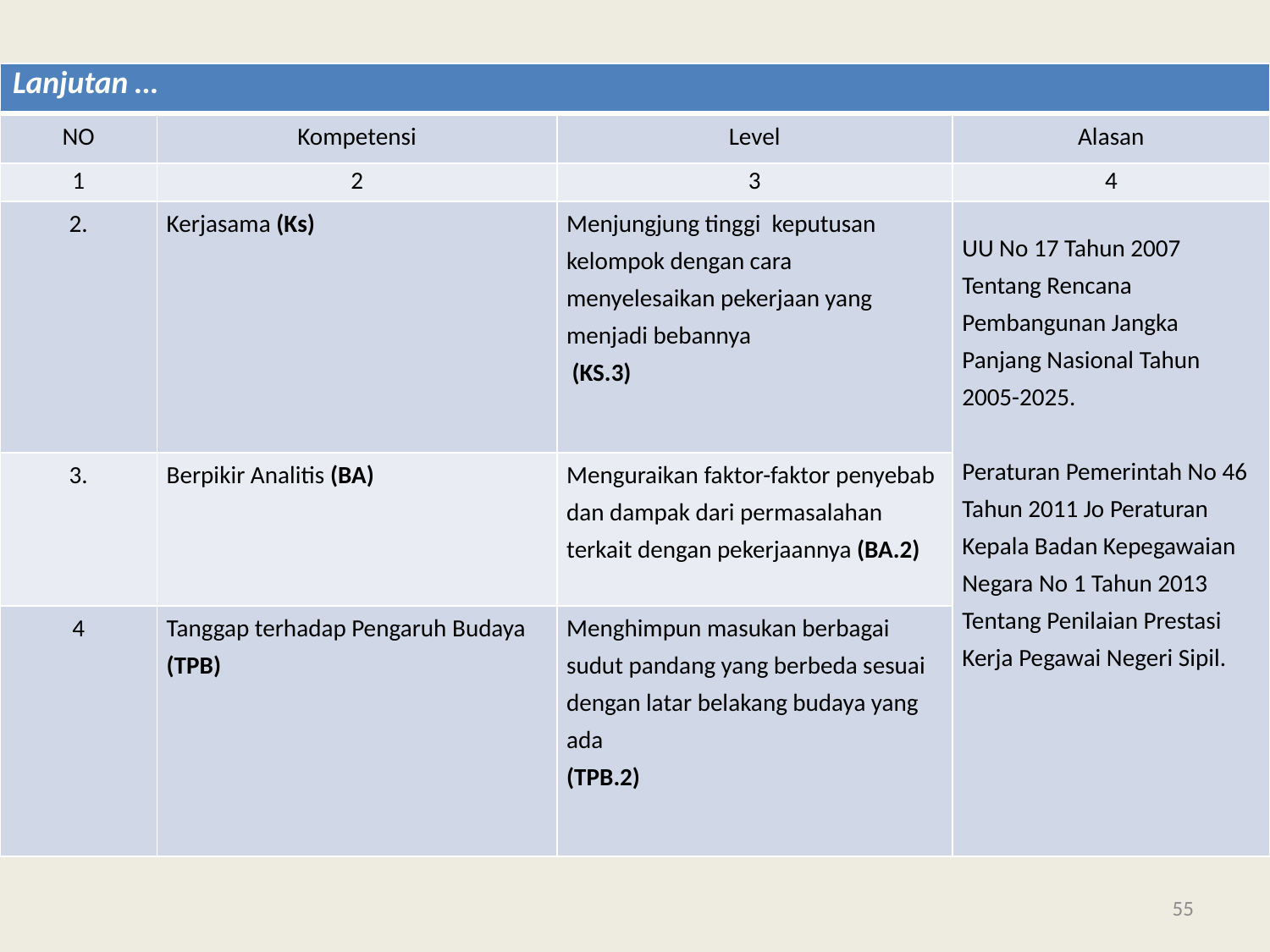

| Lanjutan … |  |  |  |
| --- | --- | --- | --- |
| NO | Kompetensi | Level | Alasan |
| 1 | 2 | 3 | 4 |
| 2. | Kerjasama (Ks) | Menjungjung tinggi keputusan kelompok dengan cara menyelesaikan pekerjaan yang menjadi bebannya (KS.3) | UU No 17 Tahun 2007 Tentang Rencana Pembangunan Jangka Panjang Nasional Tahun 2005-2025. Peraturan Pemerintah No 46 Tahun 2011 Jo Peraturan Kepala Badan Kepegawaian Negara No 1 Tahun 2013 Tentang Penilaian Prestasi Kerja Pegawai Negeri Sipil. |
| 3. | Berpikir Analitis (BA) | Menguraikan faktor-faktor penyebab dan dampak dari permasalahan terkait dengan pekerjaannya (BA.2) |  |
| 4 | Tanggap terhadap Pengaruh Budaya (TPB) | Menghimpun masukan berbagai sudut pandang yang berbeda sesuai dengan latar belakang budaya yang ada (TPB.2) |  |
55